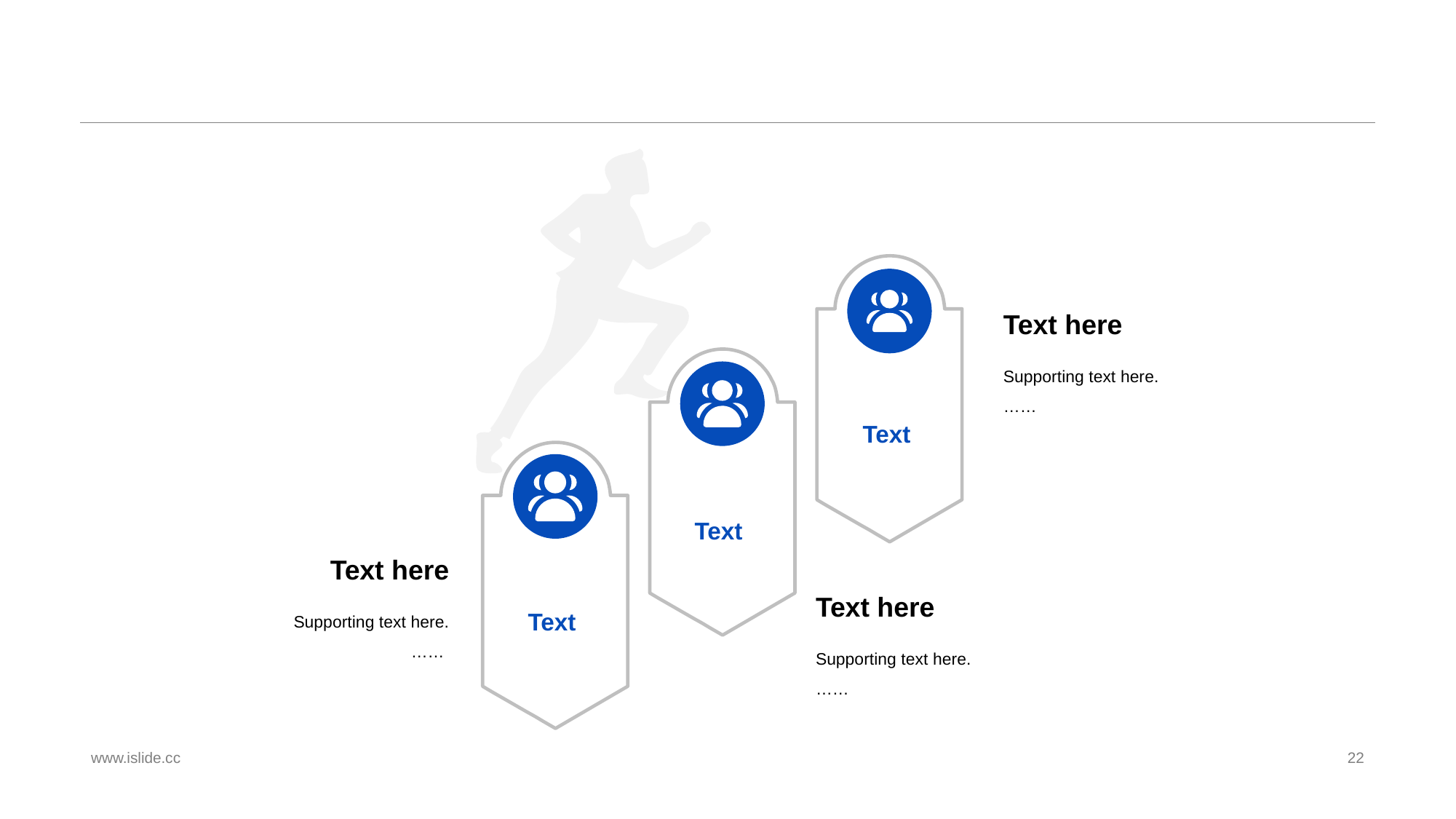

#

Text here
Supporting text here.
……

Text

Text

Text here
Supporting text here.
……
Text
Text here
Supporting text here.
……
www.islide.cc
22